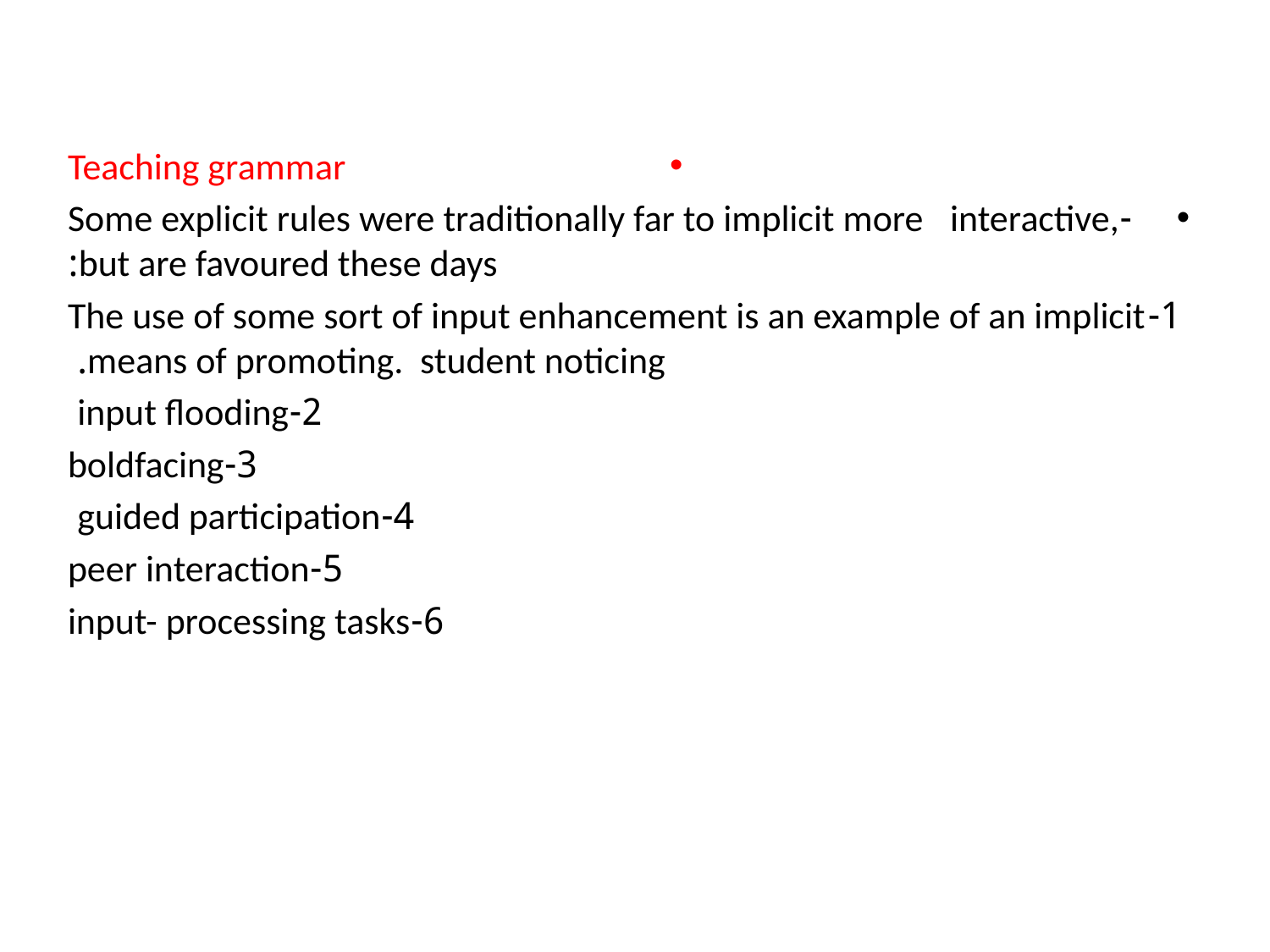

Teaching grammar
-Some explicit rules were traditionally far to implicit more   interactive, but are favoured these days:
1-The use of some sort of input enhancement is an example of an implicit means of promoting.  student noticing.
2-input flooding
3-boldfacing
4-guided participation
5-peer interaction
6-input- processing tasks